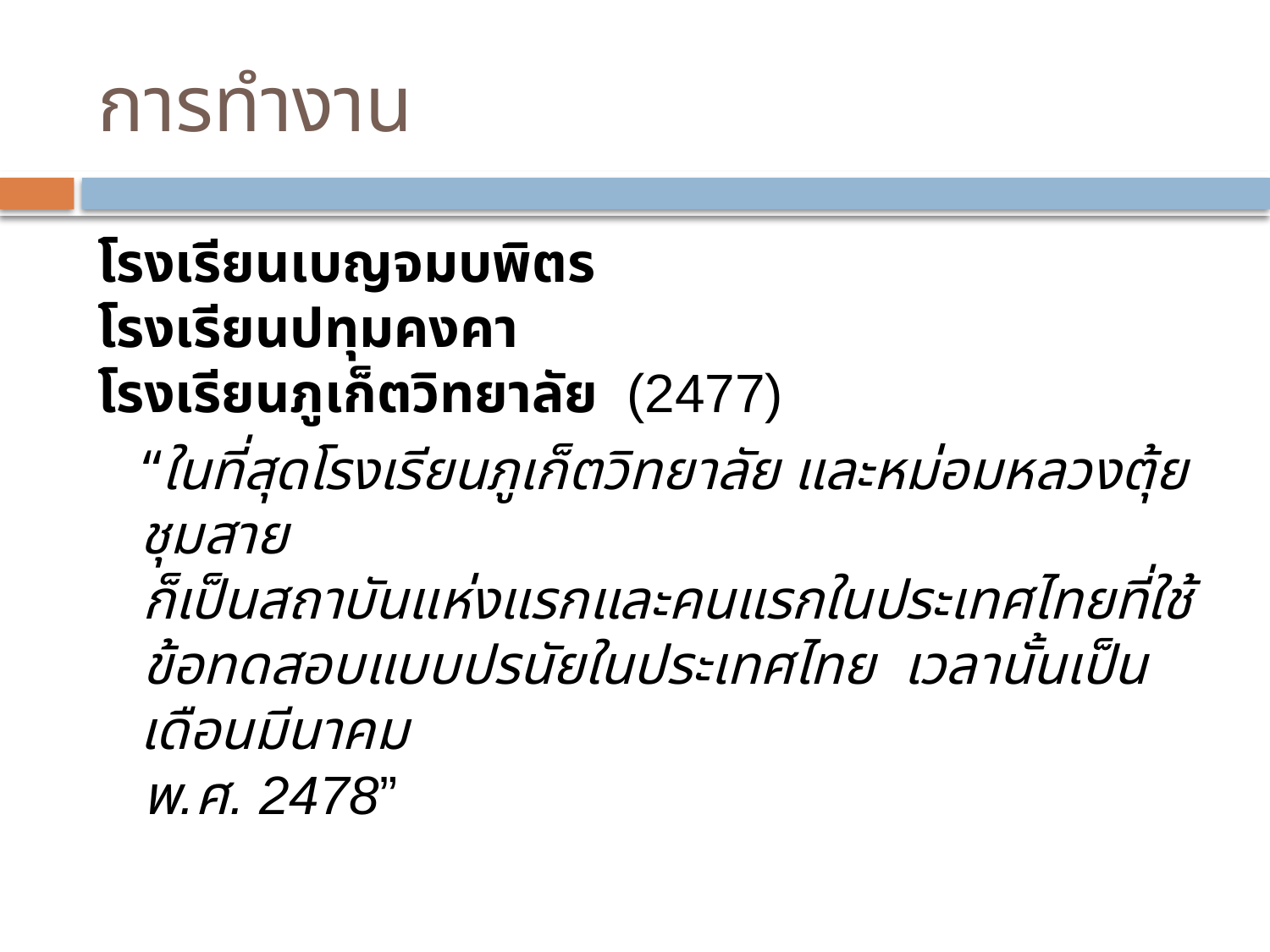

# การทำงาน
โรงเรียนเบญจมบพิตร
โรงเรียนปทุมคงคา
โรงเรียนภูเก็ตวิทยาลัย  (2477)
“ในที่สุดโรงเรียนภูเก็ตวิทยาลัย และหม่อมหลวงตุ้ย  ชุมสาย
ก็เป็นสถาบันแห่งแรกและคนแรกในประเทศไทยที่ใช้
ข้อทดสอบแบบปรนัยในประเทศไทย  เวลานั้นเป็นเดือนมีนาคม
พ.ศ. 2478”